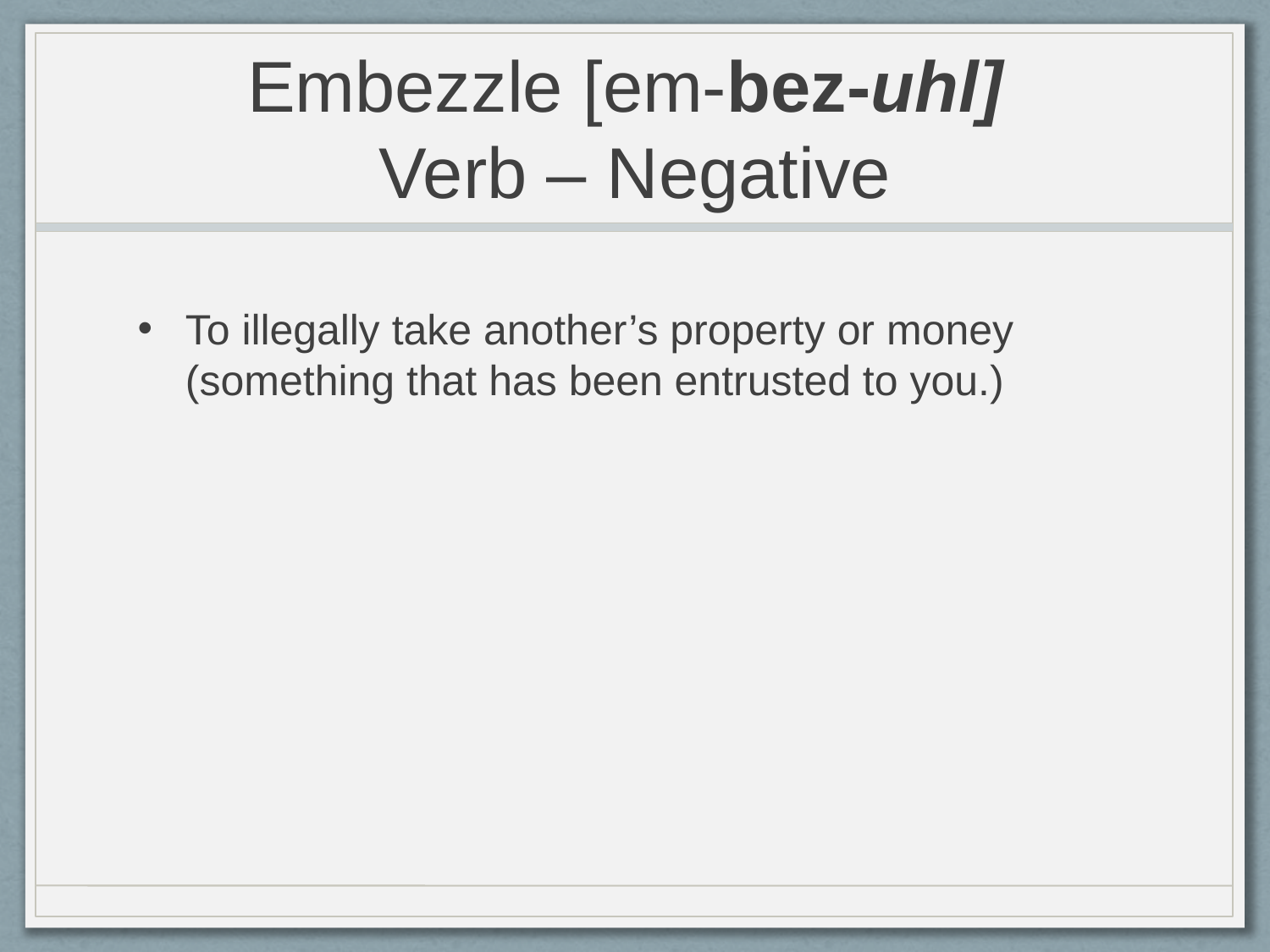

# Embezzle [em-bez-uhl] Verb – Negative
To illegally take another’s property or money (something that has been entrusted to you.)